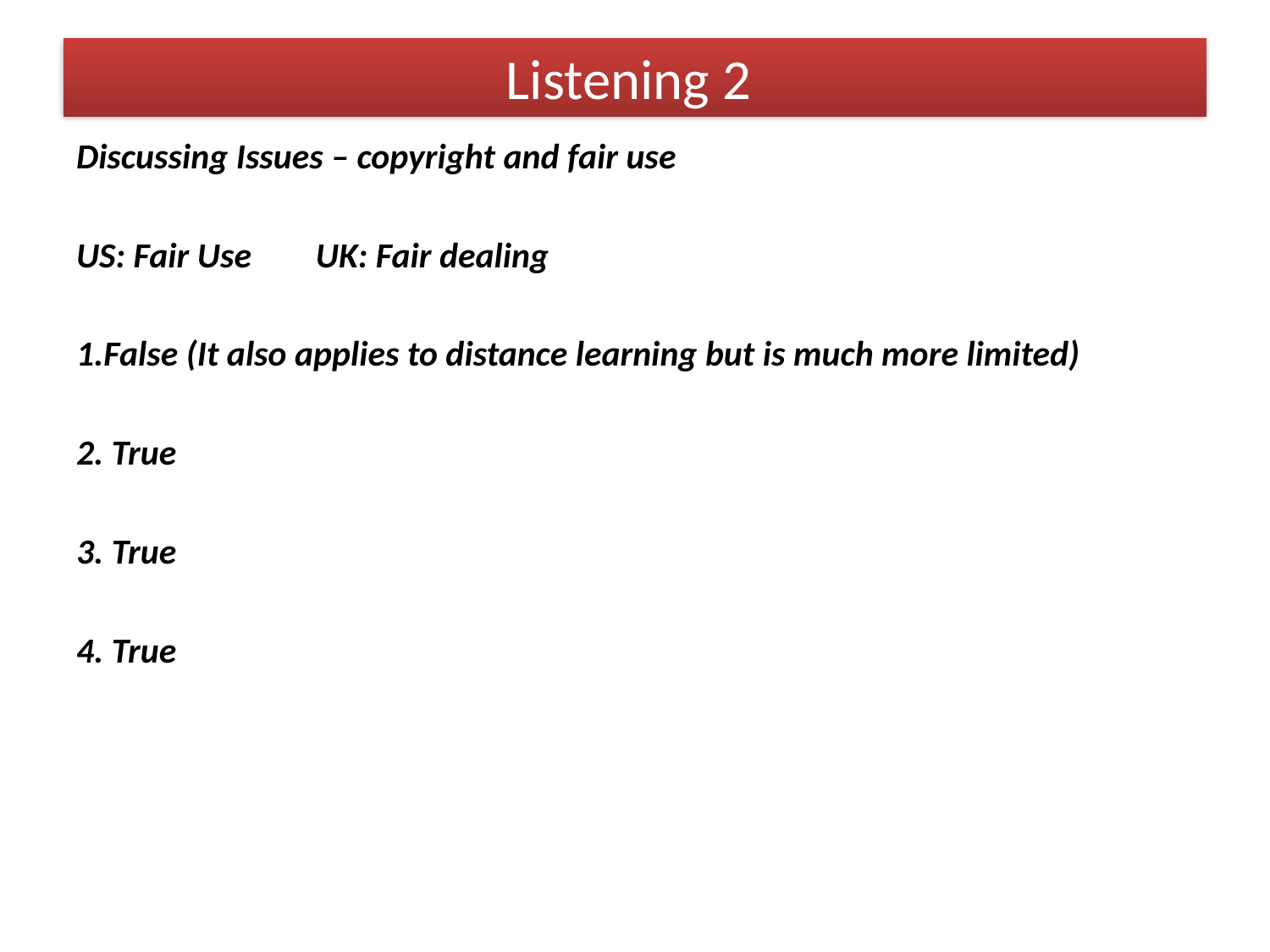

# Listening 2
Discussing Issues – copyright and fair use

US: Fair Use        UK: Fair dealing

1.False (It also applies to distance learning but is much more limited)

2. True

3. True

4. True